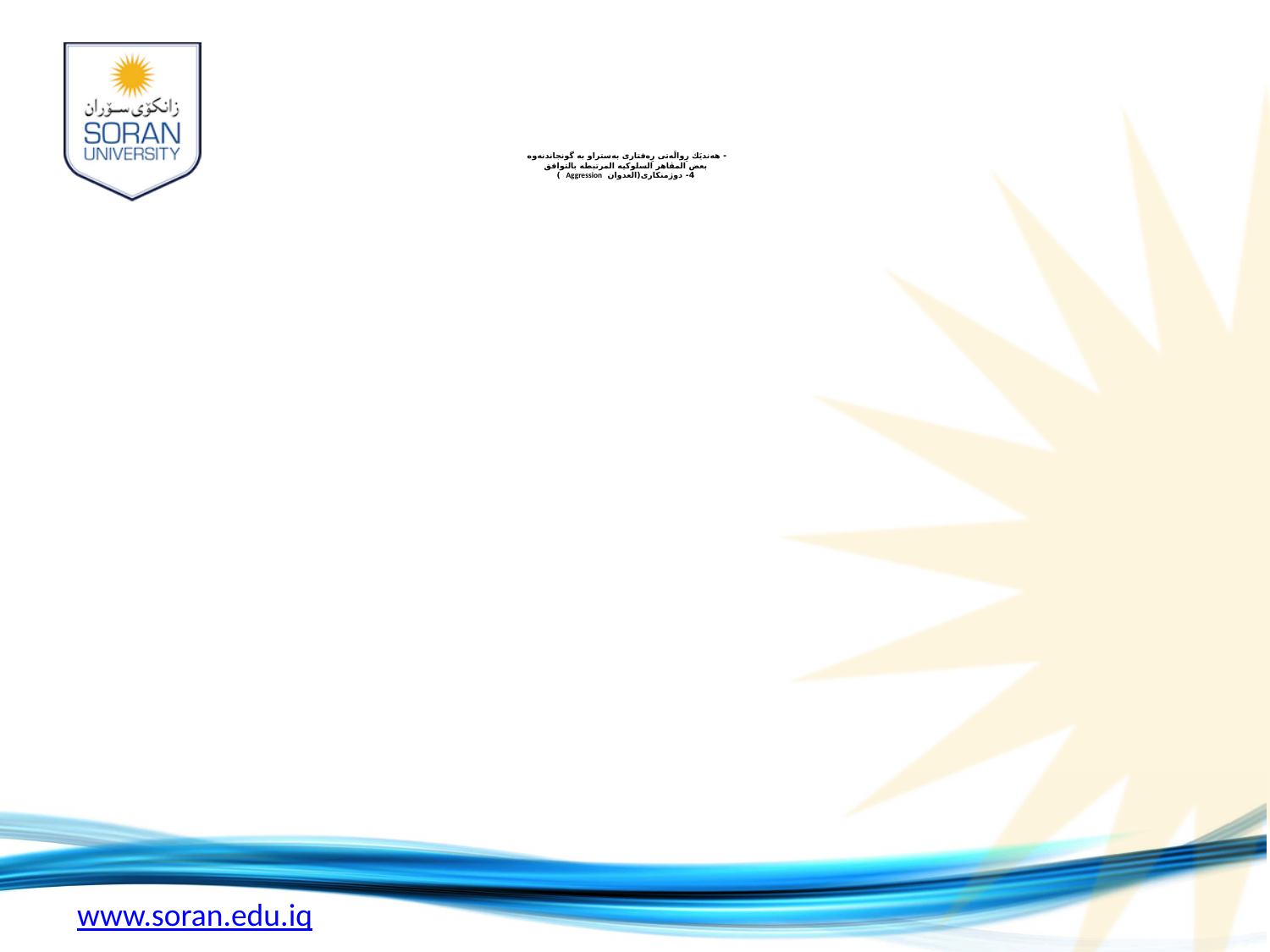

# - هه‌نديَك رِوالَه‌تى رِه‌فتارى به‌ستراو به‌ گونجاندنه‌وه‌ بعض المڤاهر السلوكيه‌ المرتبطه‌ بالتوافق 4- دوژمنكارى(العدوان  Aggression  )